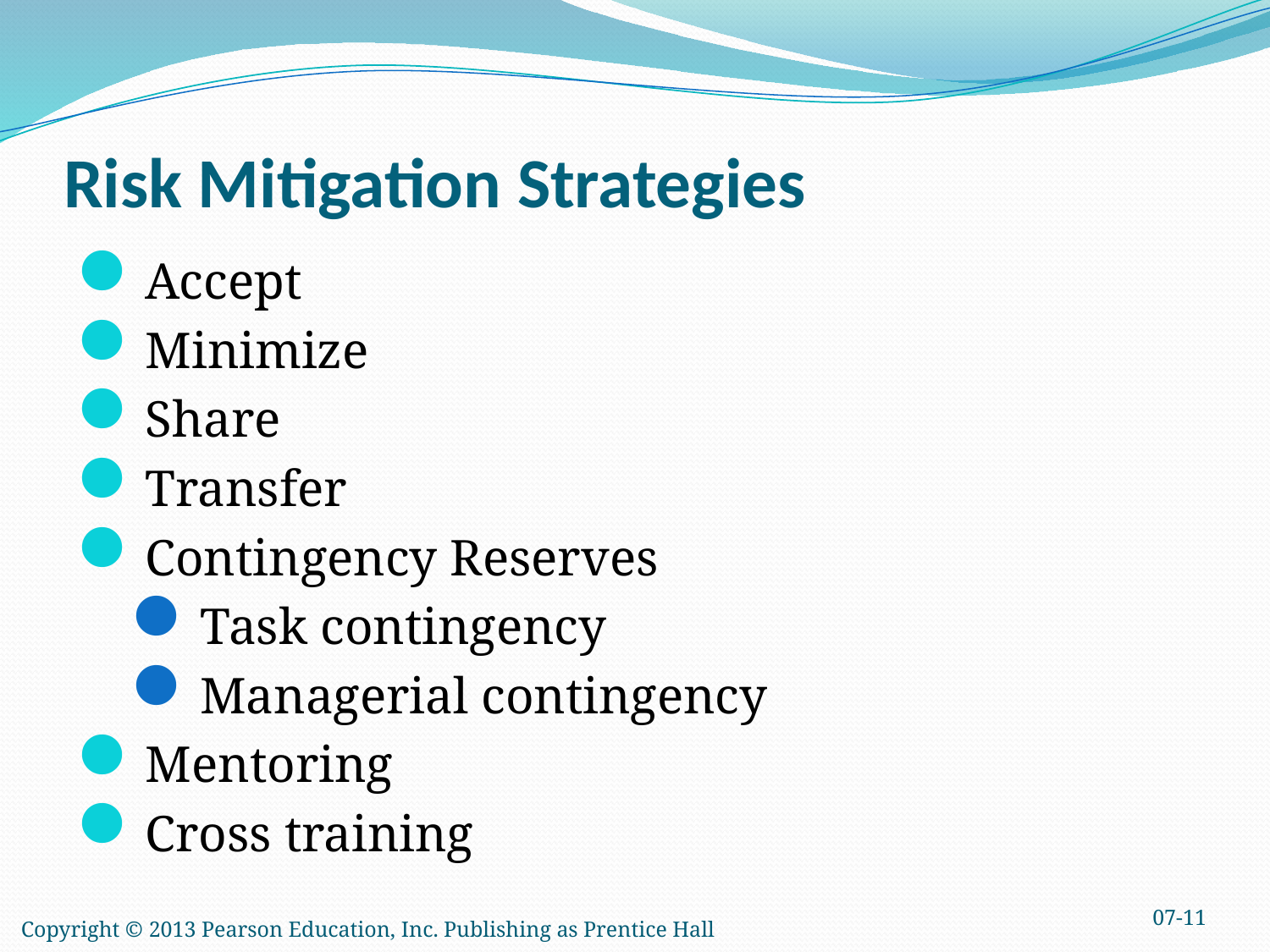

# Risk Mitigation Strategies
Accept
Minimize
Share
Transfer
Contingency Reserves
Task contingency
Managerial contingency
Mentoring
Cross training
07-11